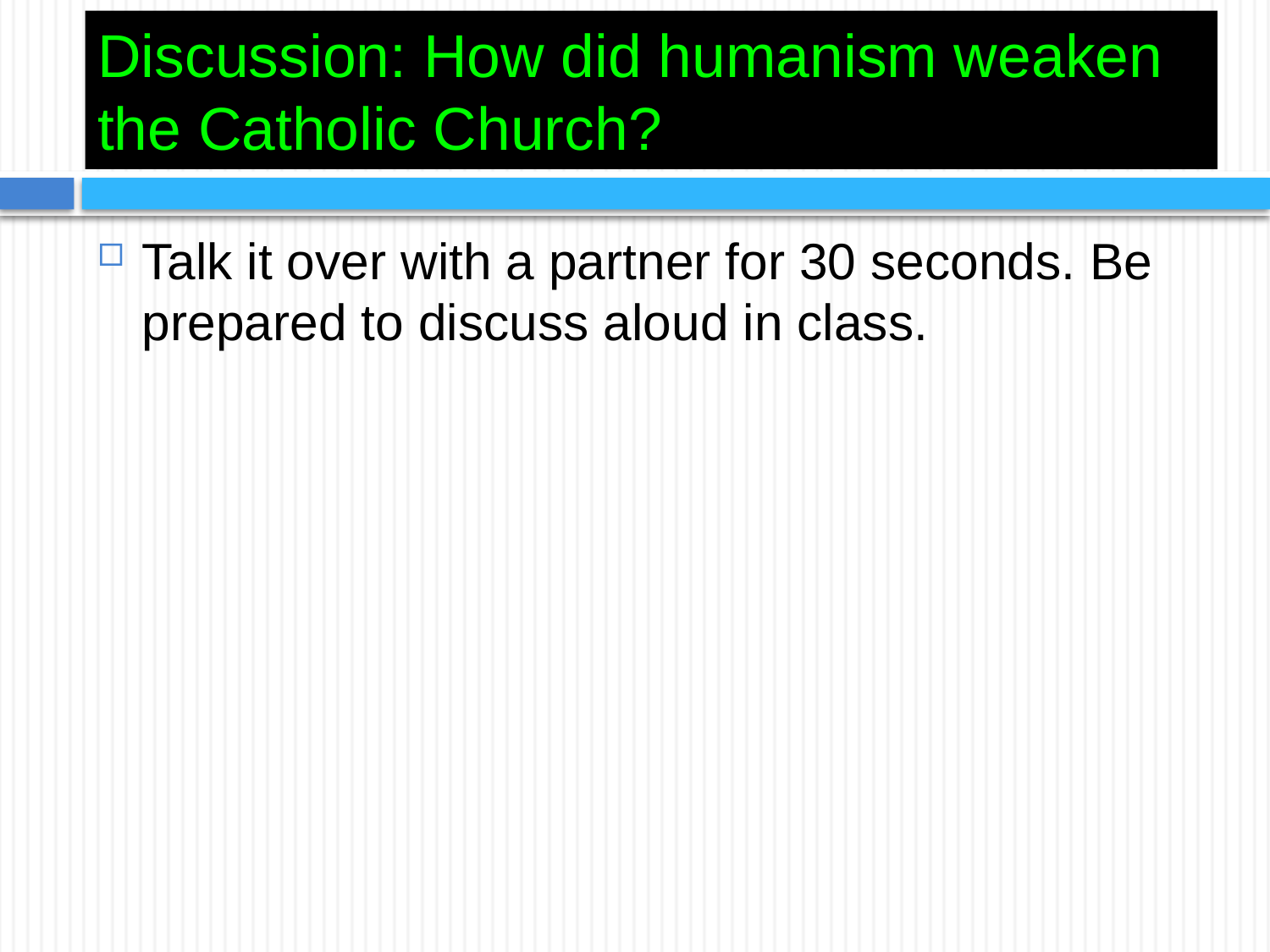

# Discussion: How did humanism weaken the Catholic Church?
Talk it over with a partner for 30 seconds. Be prepared to discuss aloud in class.